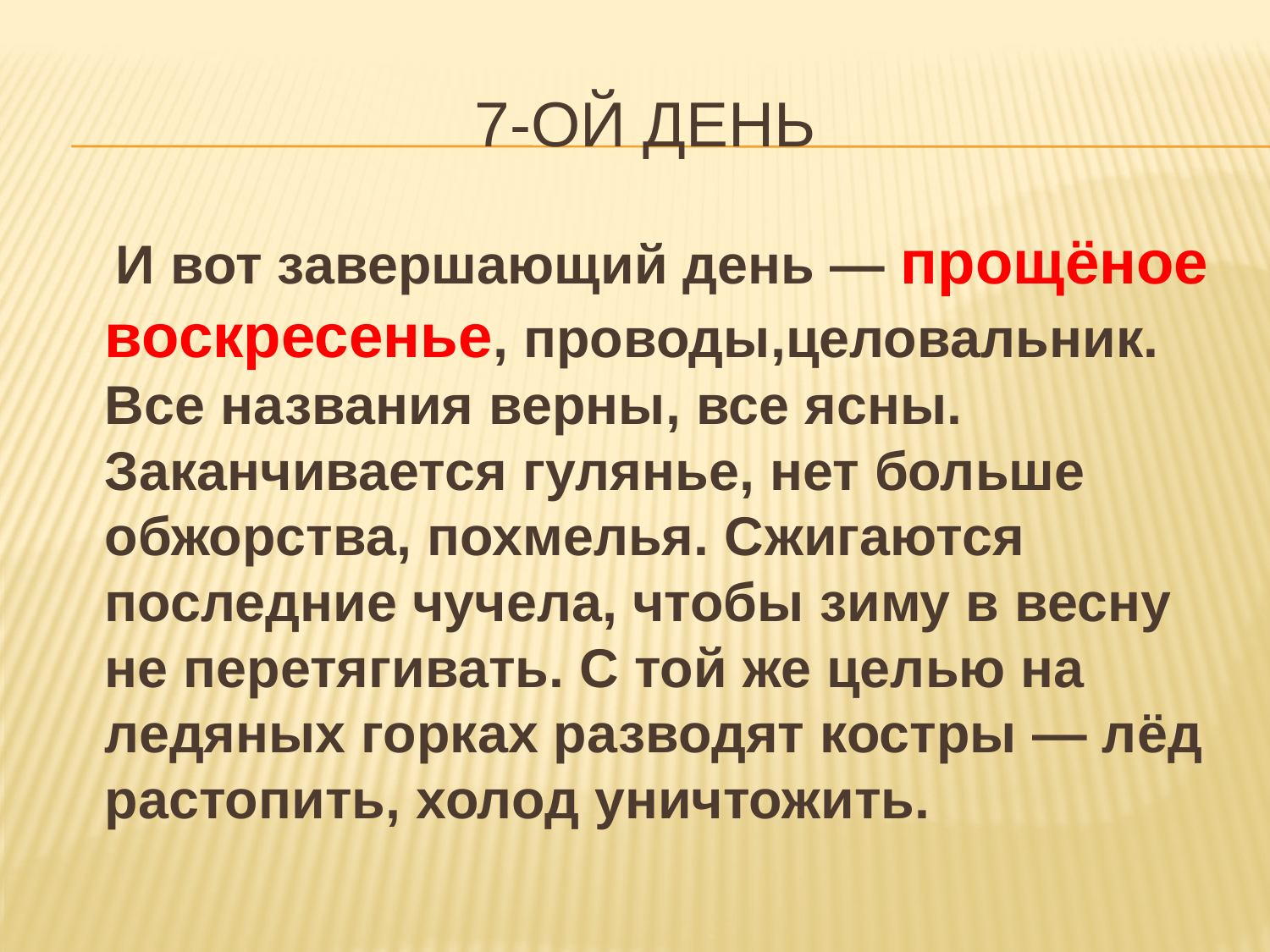

# 7-ой день
    И вот завершающий день — прощёное воскресенье, проводы,целовальник. Все названия верны, все ясны. Заканчивается гулянье, нет больше обжорства, похмелья. Сжигаются последние чучела, чтобы зиму в весну не перетягивать. С той же целью на ледяных горках разводят костры — лёд растопить, холод уничтожить.